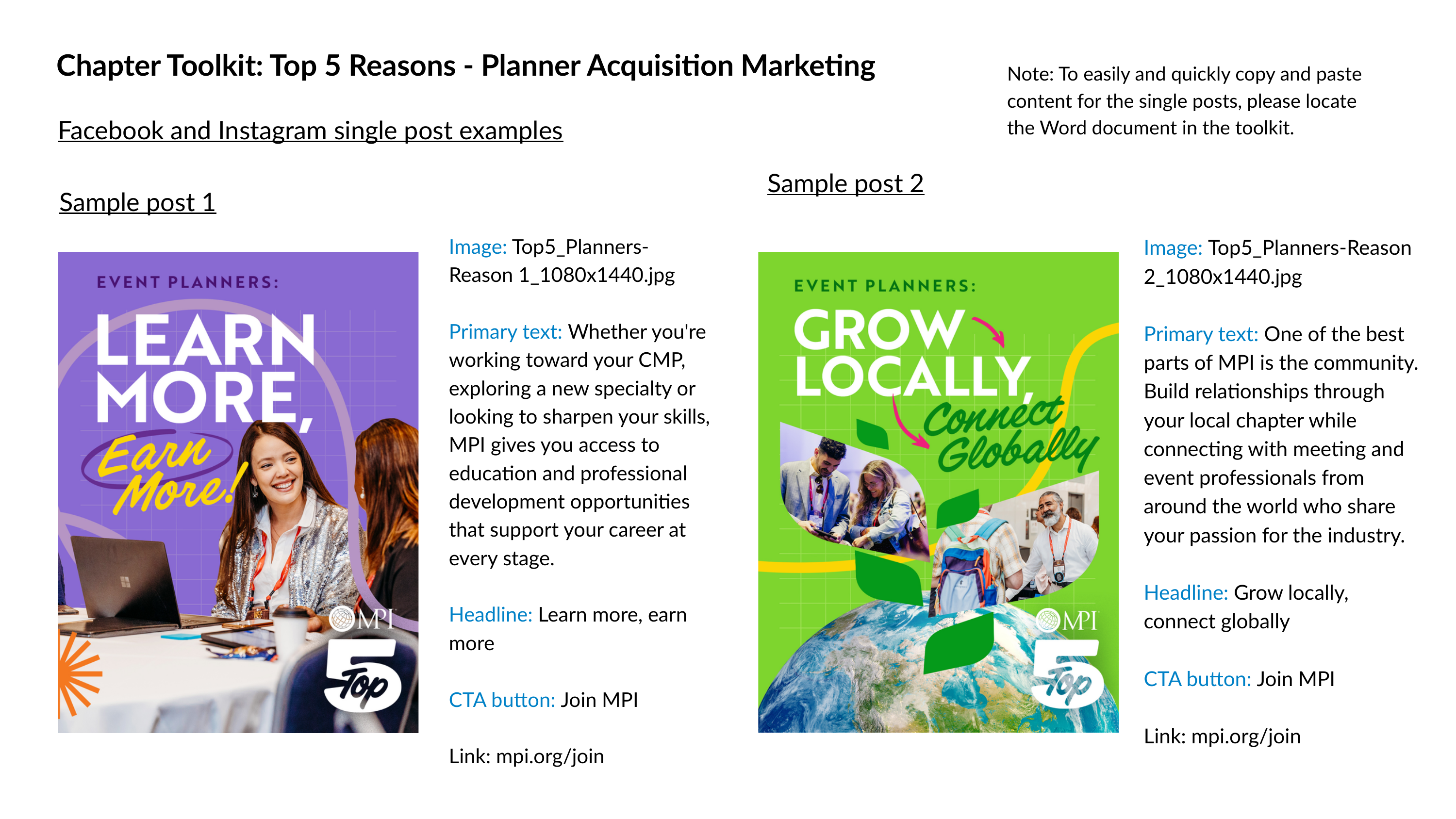

Chapter Toolkit: Top 5 Reasons - Planner Acquisition Marketing
Note: To easily and quickly copy and paste content for the single posts, please locate the Word document in the toolkit.
Facebook and Instagram single post examples
Sample post 2
Sample post 1
Image: Top5_Planners-Reason 1_1080x1440.jpg

Primary text: Whether you're working toward your CMP, exploring a new specialty or looking to sharpen your skills, MPI gives you access to education and professional development opportunities that support your career at every stage.

Headline: Learn more, earn more

CTA button: Join MPI

Link: mpi.org/join
Image: Top5_Planners-Reason 2_1080x1440.jpg

Primary text: One of the best parts of MPI is the community. Build relationships through your local chapter while connecting with meeting and event professionals from around the world who share your passion for the industry.

Headline: Grow locally, connect globally

CTA button: Join MPI

Link: mpi.org/join